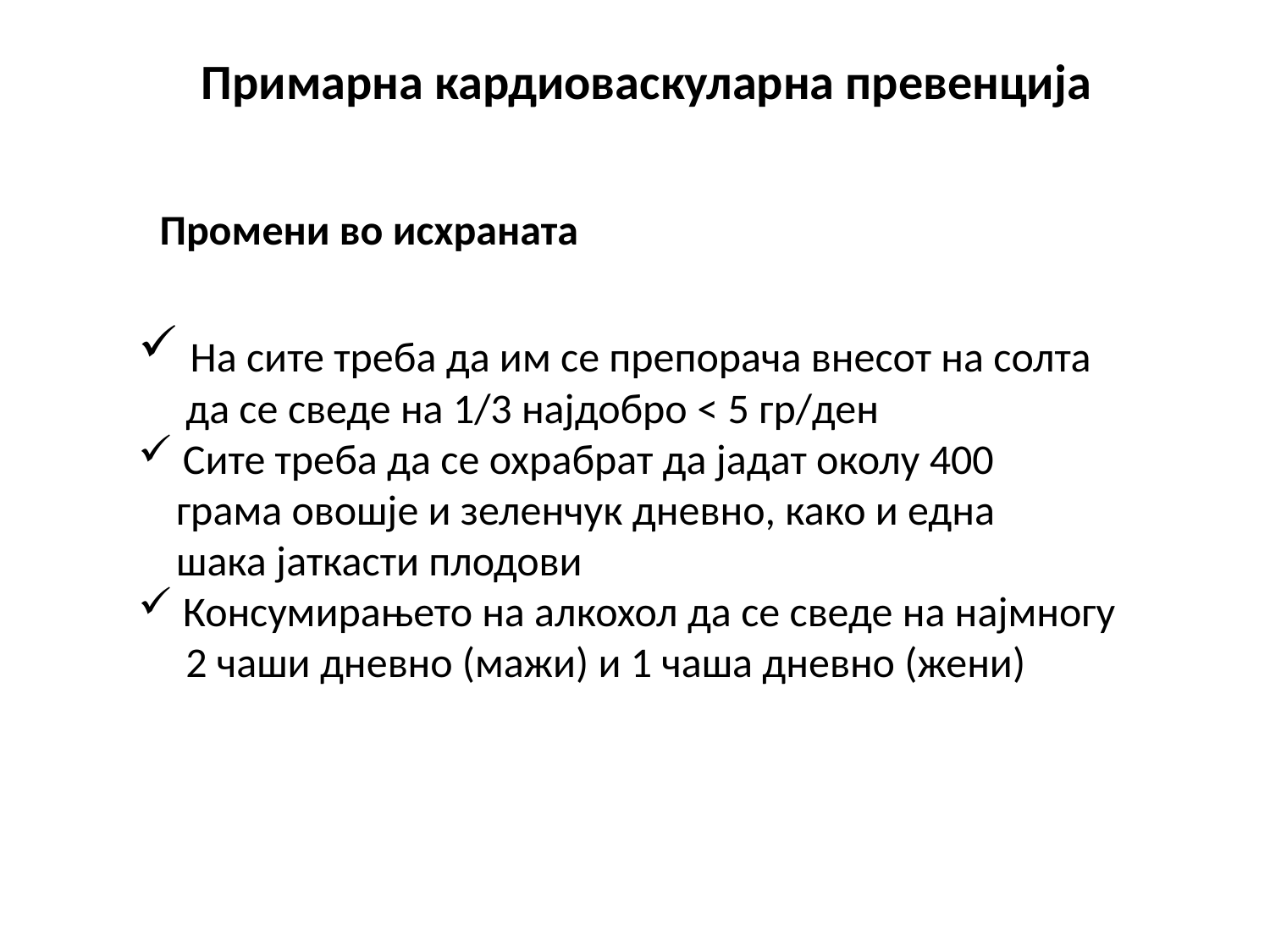

# Примарна кардиоваскуларна превенција
Промени во исхраната
 На сите треба да им се препорача внесот на солта
     да се сведе на 1/3 најдобро < 5 гр/ден
 Сите треба да се охрабрат да јадат околу 400
    грама овошје и зеленчук дневно, како и една
    шака јаткасти плодови
 Консумирањето на алкохол да се сведе на најмногу
     2 чаши дневно (мажи) и 1 чаша дневно (жени)